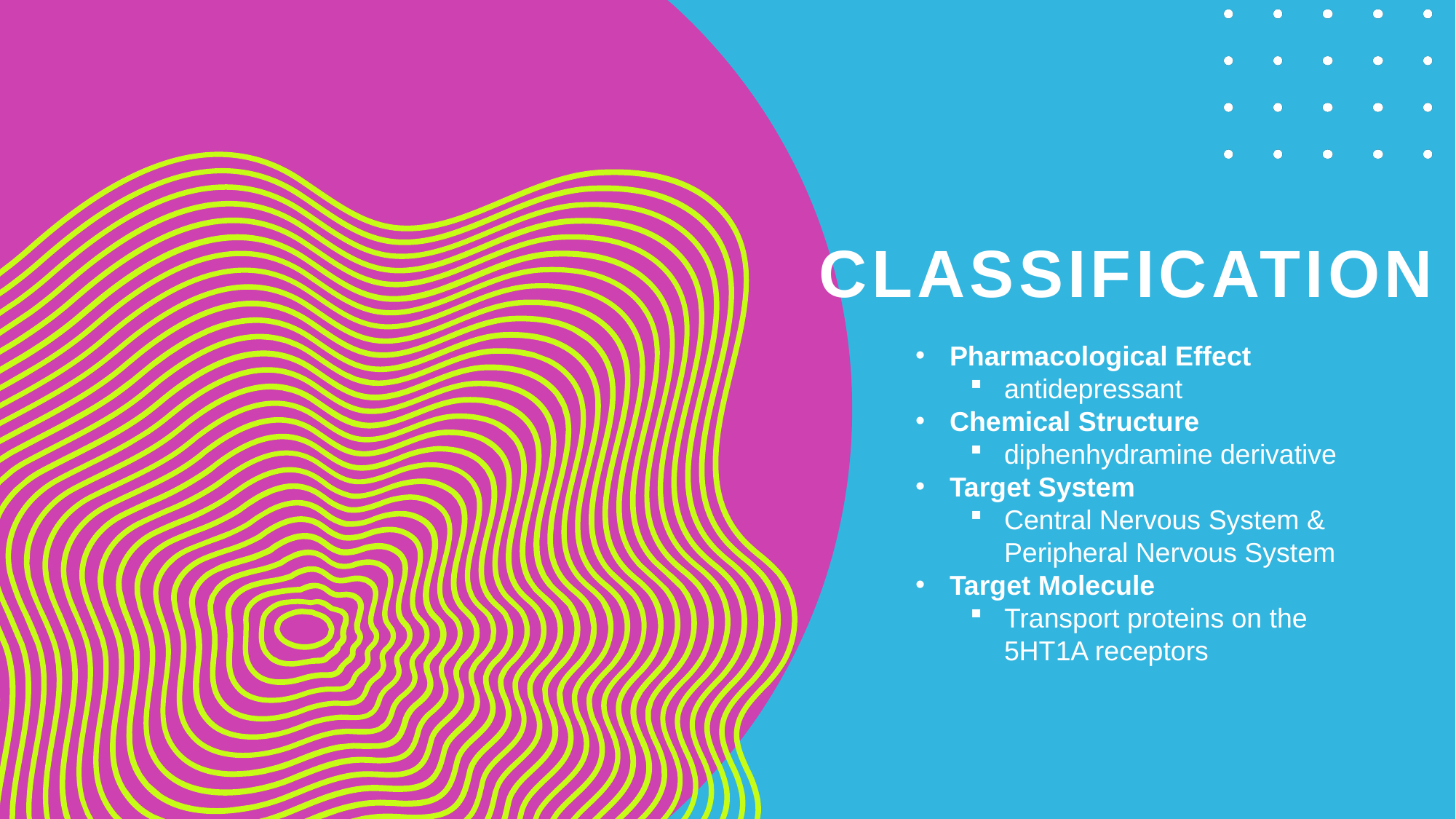

# Classification
Pharmacological Effect
antidepressant
Chemical Structure
diphenhydramine derivative
Target System
Central Nervous System & Peripheral Nervous System
Target Molecule
Transport proteins on the 5HT1A receptors